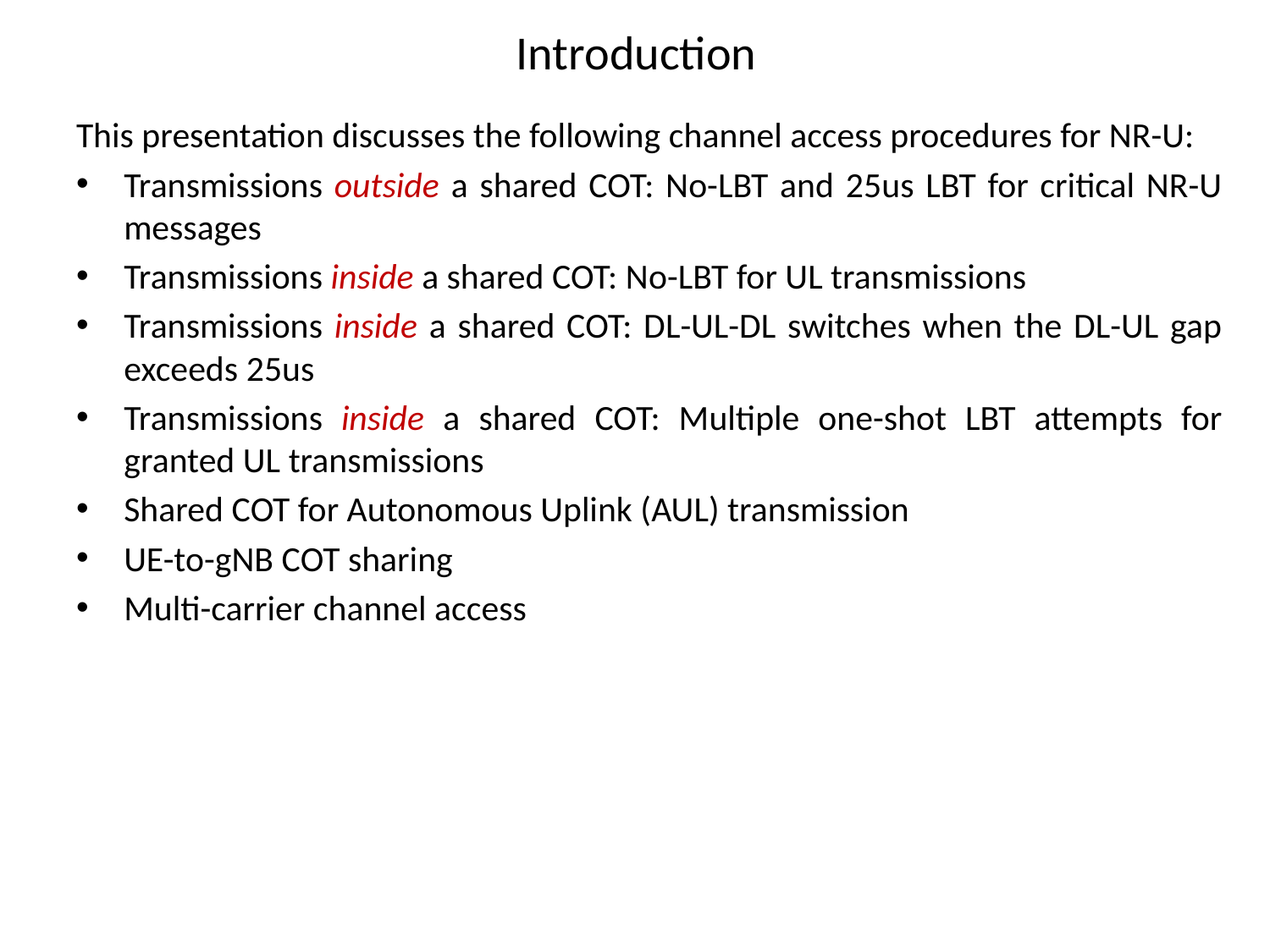

# Introduction
This presentation discusses the following channel access procedures for NR-U:
Transmissions outside a shared COT: No-LBT and 25us LBT for critical NR-U messages
Transmissions inside a shared COT: No-LBT for UL transmissions
Transmissions inside a shared COT: DL-UL-DL switches when the DL-UL gap exceeds 25us
Transmissions inside a shared COT: Multiple one-shot LBT attempts for granted UL transmissions
Shared COT for Autonomous Uplink (AUL) transmission
UE-to-gNB COT sharing
Multi-carrier channel access